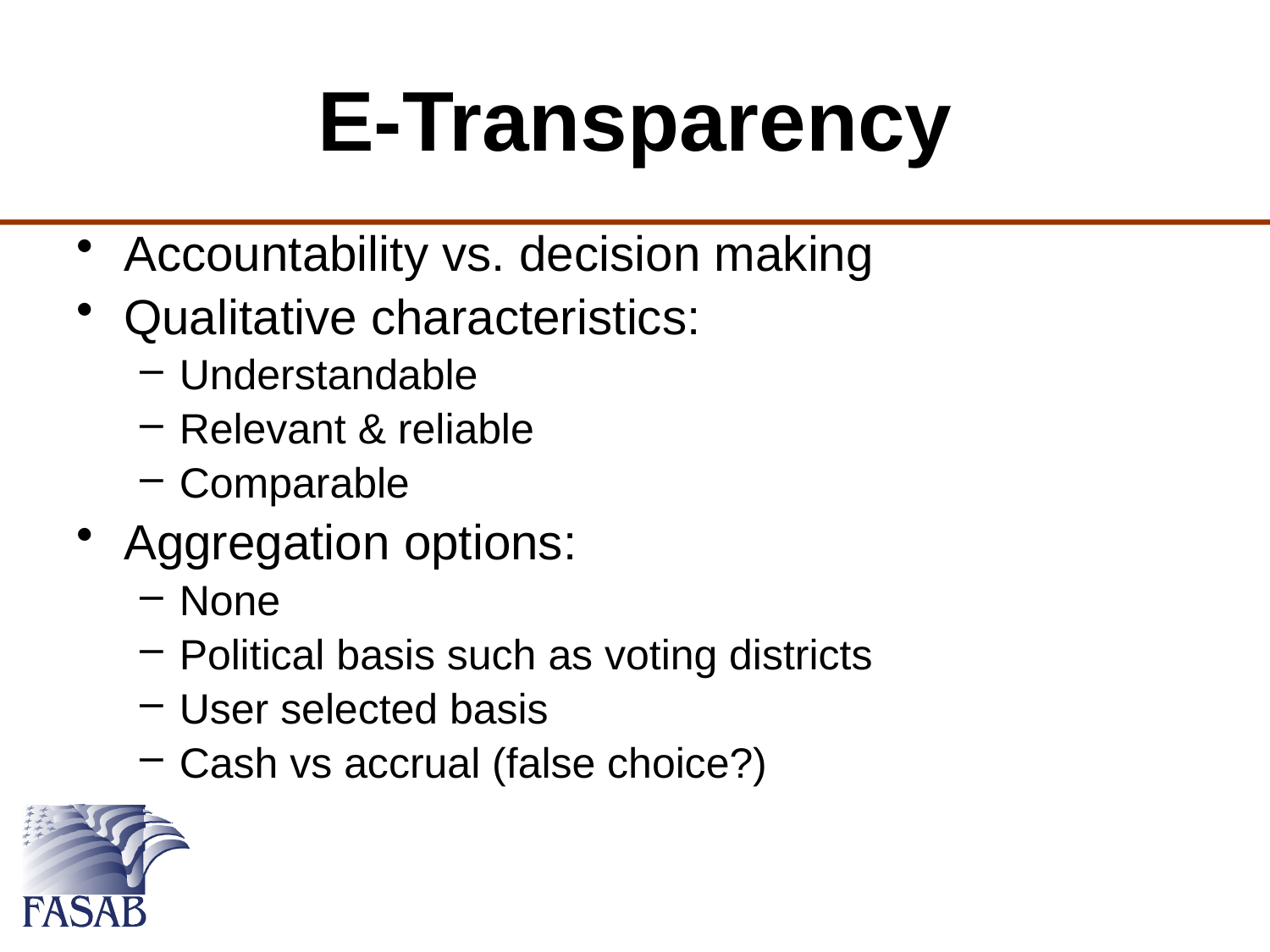

# E-Transparency
Accountability vs. decision making
Qualitative characteristics:
Understandable
Relevant & reliable
Comparable
Aggregation options:
None
Political basis such as voting districts
User selected basis
Cash vs accrual (false choice?)